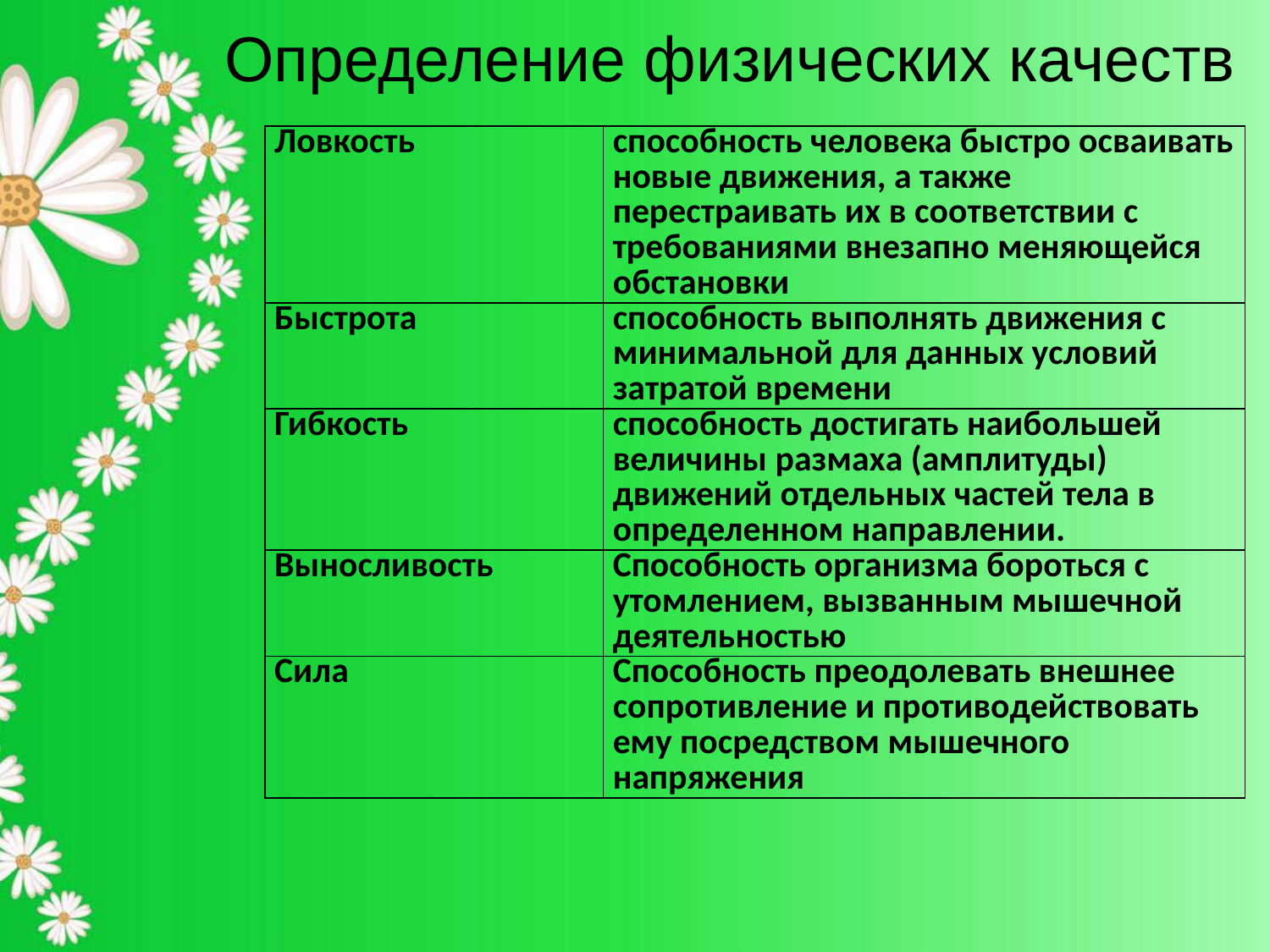

# Определение физических качеств
| Ловкость | способность человека быстро осваивать новые движения, а также перестраивать их в соответствии с требованиями внезапно меняющейся обстановки |
| --- | --- |
| Быстрота | способность выполнять движения с минимальной для данных условий затратой времени |
| Гибкость | способность достигать наибольшей величины размаха (амплитуды) движений отдельных частей тела в определенном направлении. |
| Выносливость | Способность организма бороться с утомлением, вызванным мышечной деятельностью |
| Сила | Способность преодолевать внешнее сопротивление и противодействовать ему посредством мышечного напряжения |